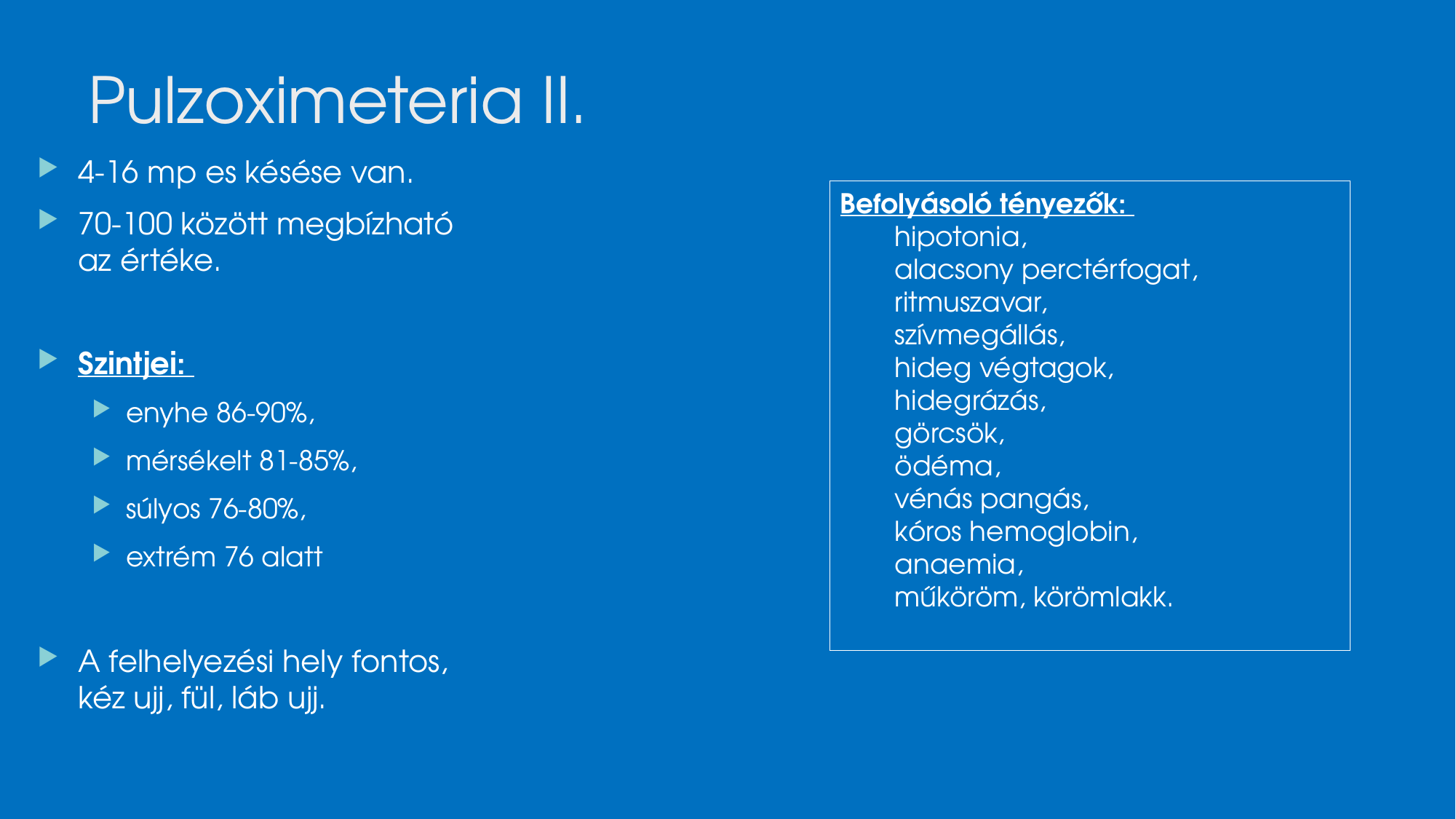

40
# Pulzoximeteria II.
4-16 mp es késése van.
70-100 között megbízható az értéke.

Szintjei:
enyhe 86-90%,
mérsékelt 81-85%,
súlyos 76-80%,
extrém 76 alatt

A felhelyezési hely fontos, kéz ujj, fül, láb ujj.

Befolyásoló tényezők:
hipotonia,
alacsony perctérfogat,
ritmuszavar,
szívmegállás,
hideg végtagok,
hidegrázás,
görcsök,
ödéma,
vénás pangás,
kóros hemoglobin,
anaemia,
műköröm, körömlakk.